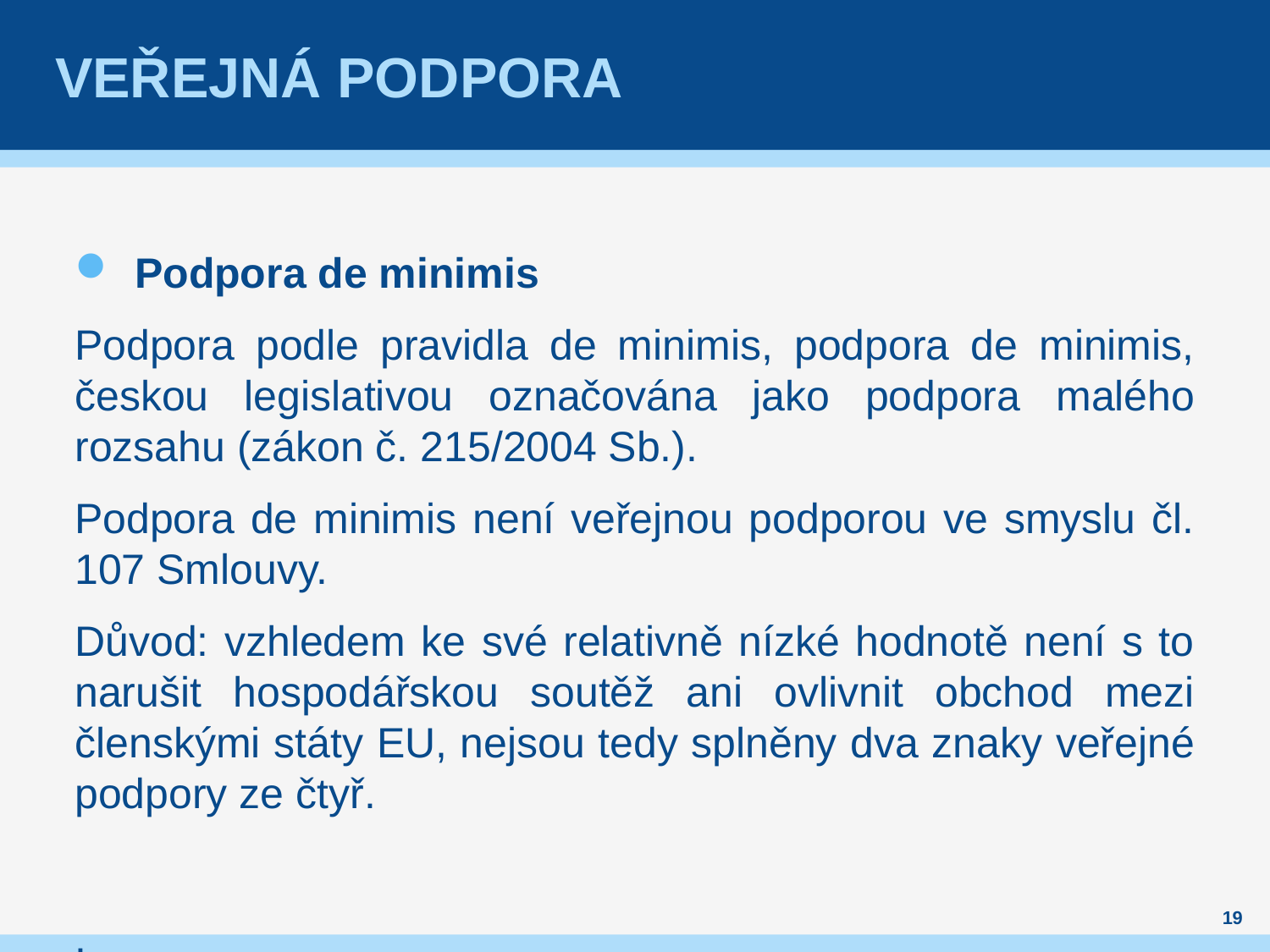

# Veřejná podpora
Podpora de minimis
Podpora podle pravidla de minimis, podpora de minimis, českou legislativou označována jako podpora malého rozsahu (zákon č. 215/2004 Sb.).
Podpora de minimis není veřejnou podporou ve smyslu čl. 107 Smlouvy.
Důvod: vzhledem ke své relativně nízké hodnotě není s to narušit hospodářskou soutěž ani ovlivnit obchod mezi členskými státy EU, nejsou tedy splněny dva znaky veřejné podpory ze čtyř.

.

19